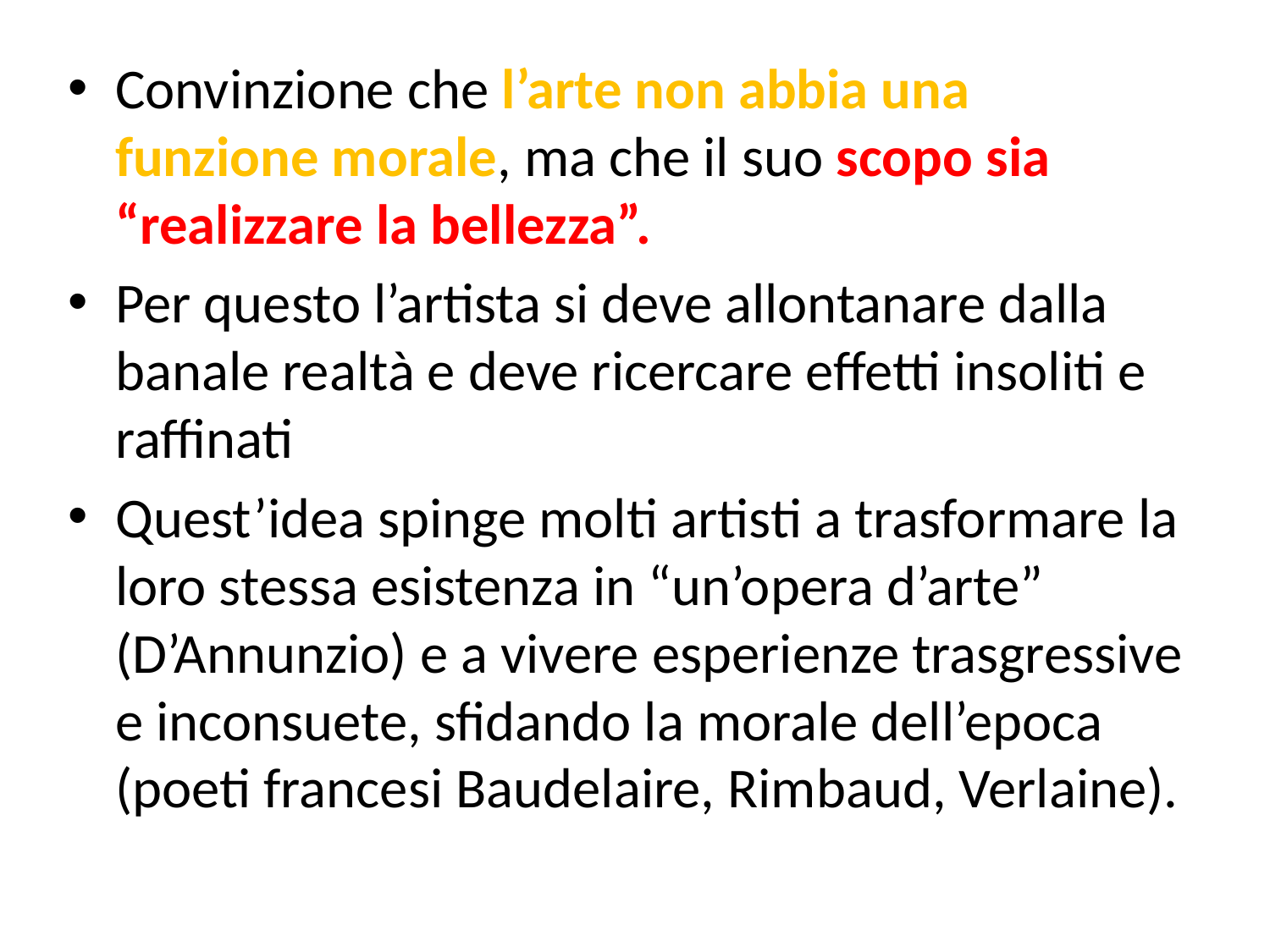

Convinzione che l’arte non abbia una funzione morale, ma che il suo scopo sia “realizzare la bellezza”.
Per questo l’artista si deve allontanare dalla banale realtà e deve ricercare effetti insoliti e raffinati
Quest’idea spinge molti artisti a trasformare la loro stessa esistenza in “un’opera d’arte” (D’Annunzio) e a vivere esperienze trasgressive e inconsuete, sfidando la morale dell’epoca (poeti francesi Baudelaire, Rimbaud, Verlaine).